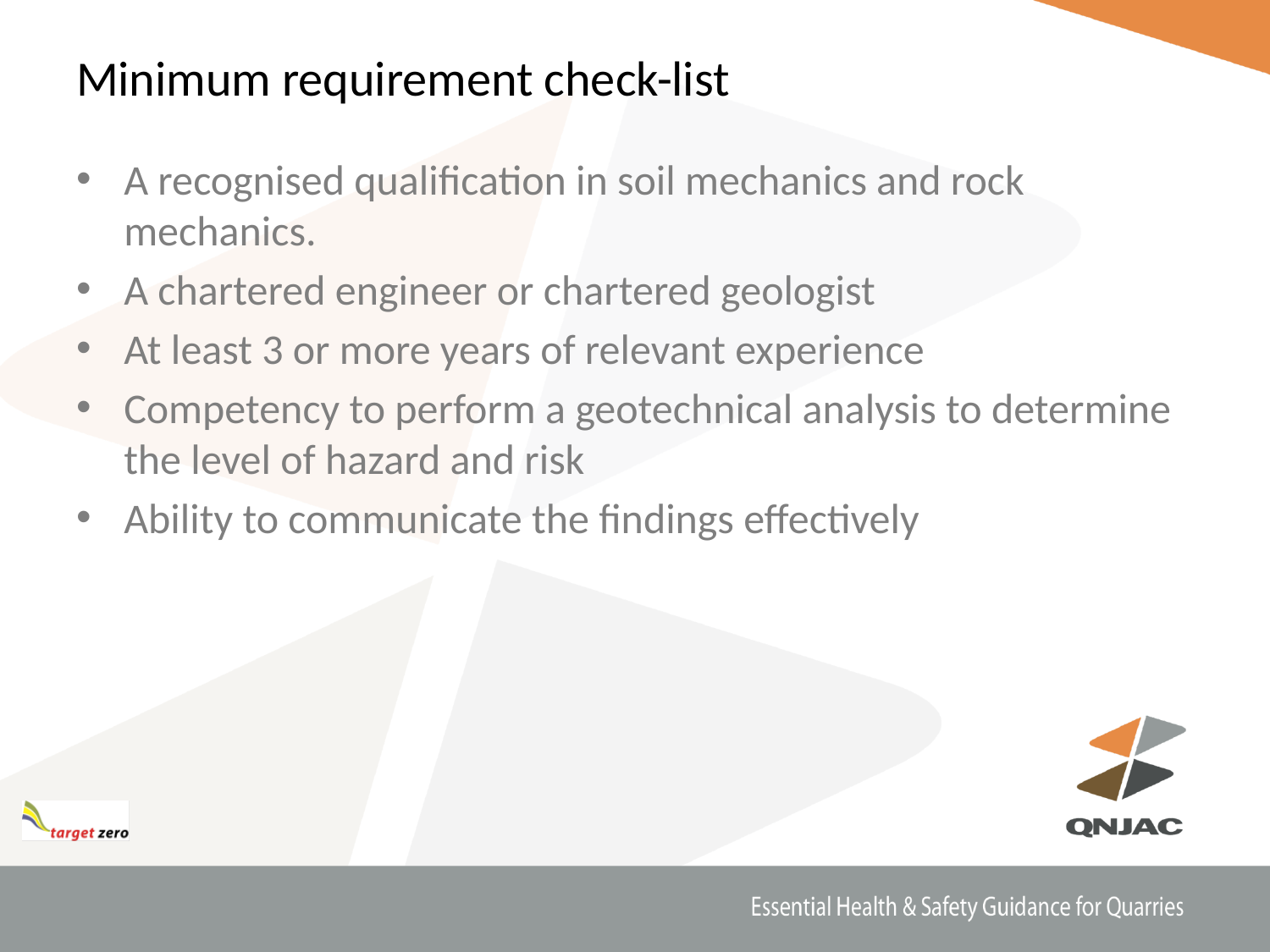

# Minimum requirement check-list
A recognised qualification in soil mechanics and rock mechanics.
A chartered engineer or chartered geologist
At least 3 or more years of relevant experience
Competency to perform a geotechnical analysis to determine the level of hazard and risk
Ability to communicate the findings effectively